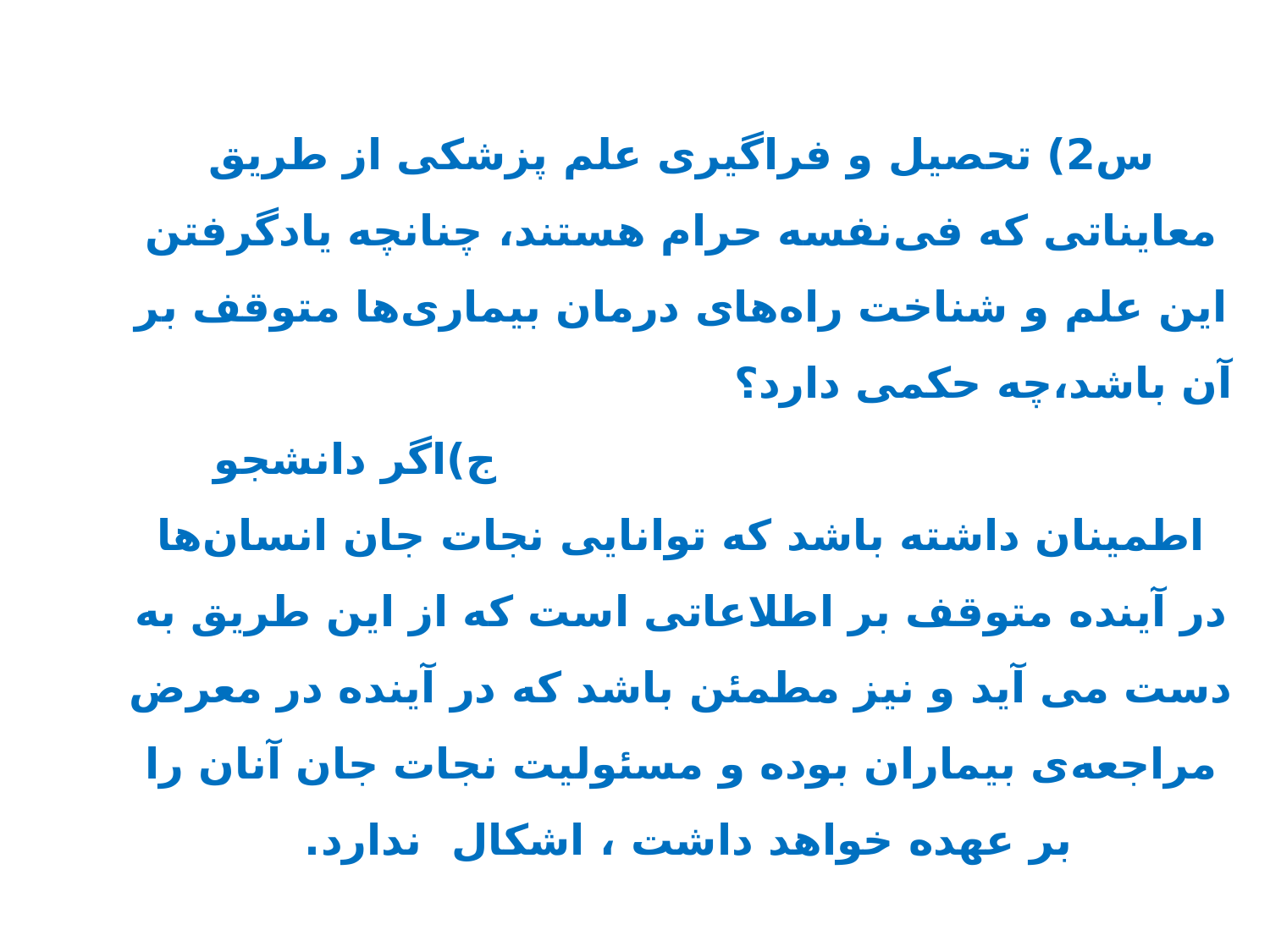

س2) تحصیل و فراگیری علم پزشکی از طریق معایناتی که فی‌نفسه حرام هستند، چنانچه یادگرفتن این علم و شناخت راه‌های درمان بیماری‌ها متوقف بر آن باشد،چه حکمی دارد؟                                                                                      ج)اگر دانشجو اطمینان داشته باشد که توانایی نجات جان انسان‌ها در آینده متوقف بر اطلاعاتی است که از این طریق به ‌دست می آید و نیز مطمئن باشد که در آینده در معرض مراجعه‌ی بیماران بوده و مسئولیت نجات جان آنان را بر عهده خواهد داشت ، اشکال  ندارد.